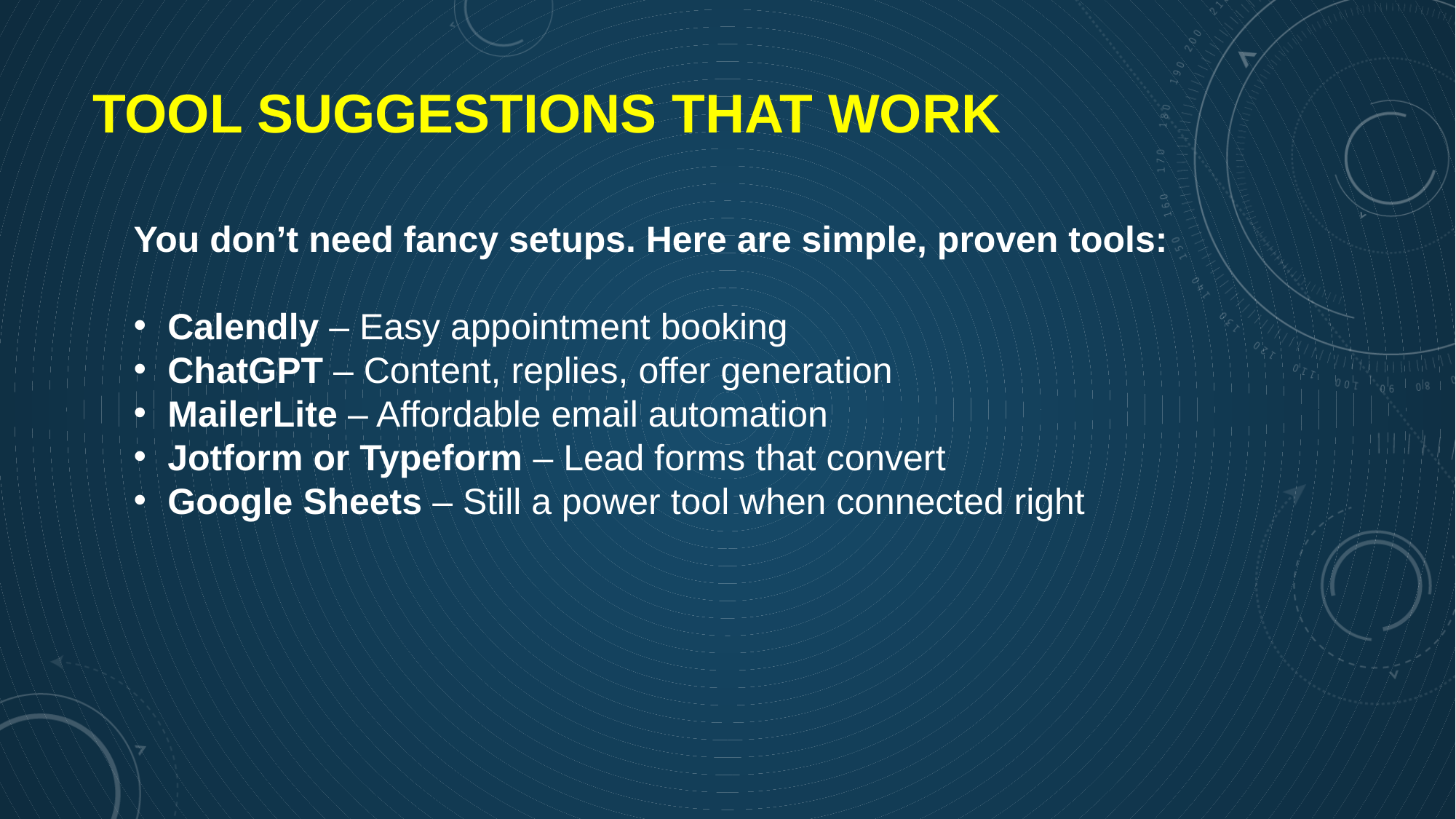

Tool suggestions that work
You don’t need fancy setups. Here are simple, proven tools:

Calendly – Easy appointment booking
ChatGPT – Content, replies, offer generation
MailerLite – Affordable email automation
Jotform or Typeform – Lead forms that convert
Google Sheets – Still a power tool when connected right